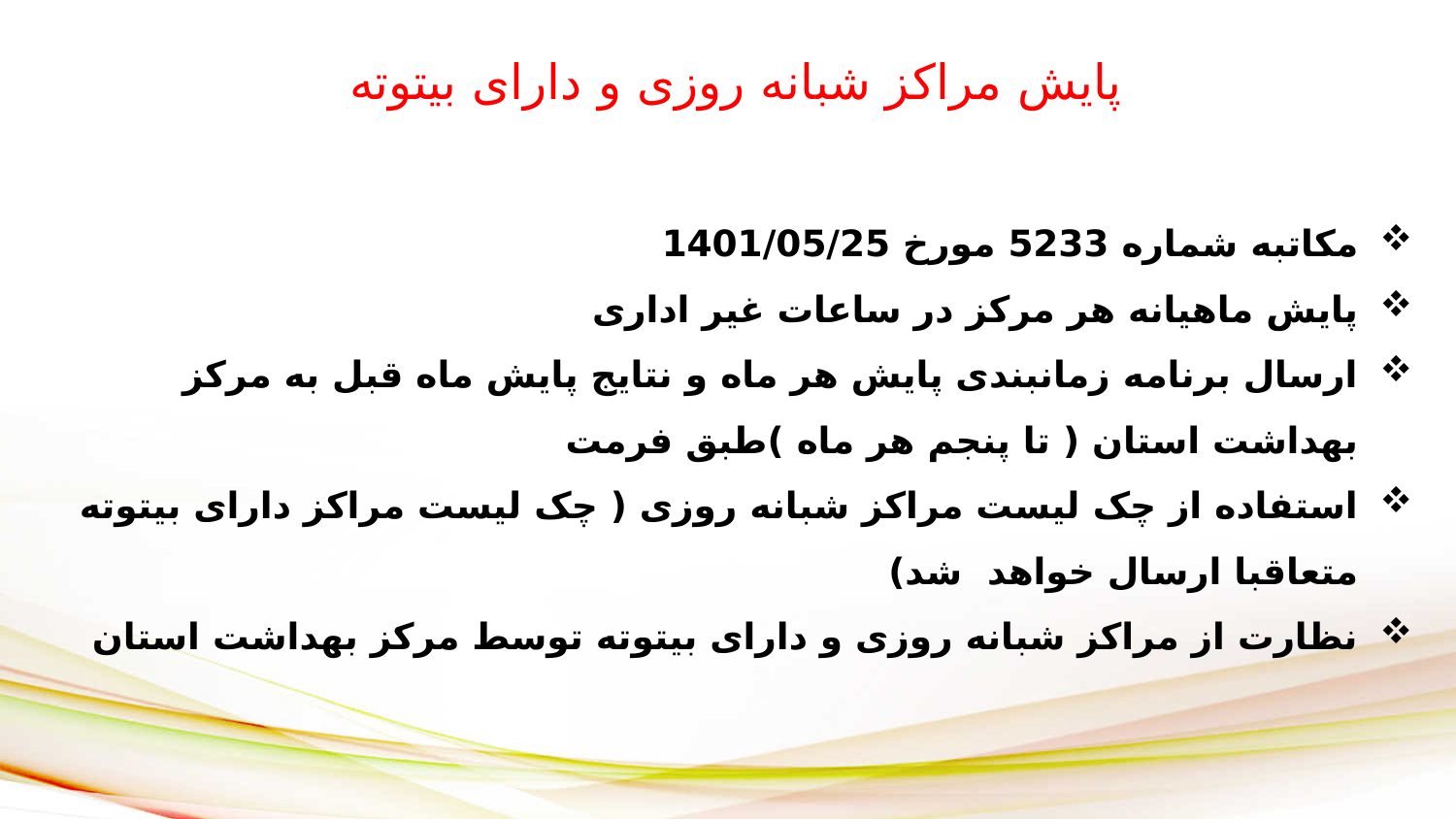

پایش مراکز شبانه روزی و دارای بیتوته
مکاتبه شماره 5233 مورخ 1401/05/25
پایش ماهیانه هر مرکز در ساعات غیر اداری
ارسال برنامه زمانبندی پایش هر ماه و نتایج پایش ماه قبل به مرکز بهداشت استان ( تا پنجم هر ماه )طبق فرمت
استفاده از چک لیست مراکز شبانه روزی ( چک لیست مراکز دارای بیتوته متعاقبا ارسال خواهد  شد)
نظارت از مراکز شبانه روزی و دارای بیتوته توسط مرکز بهداشت استان